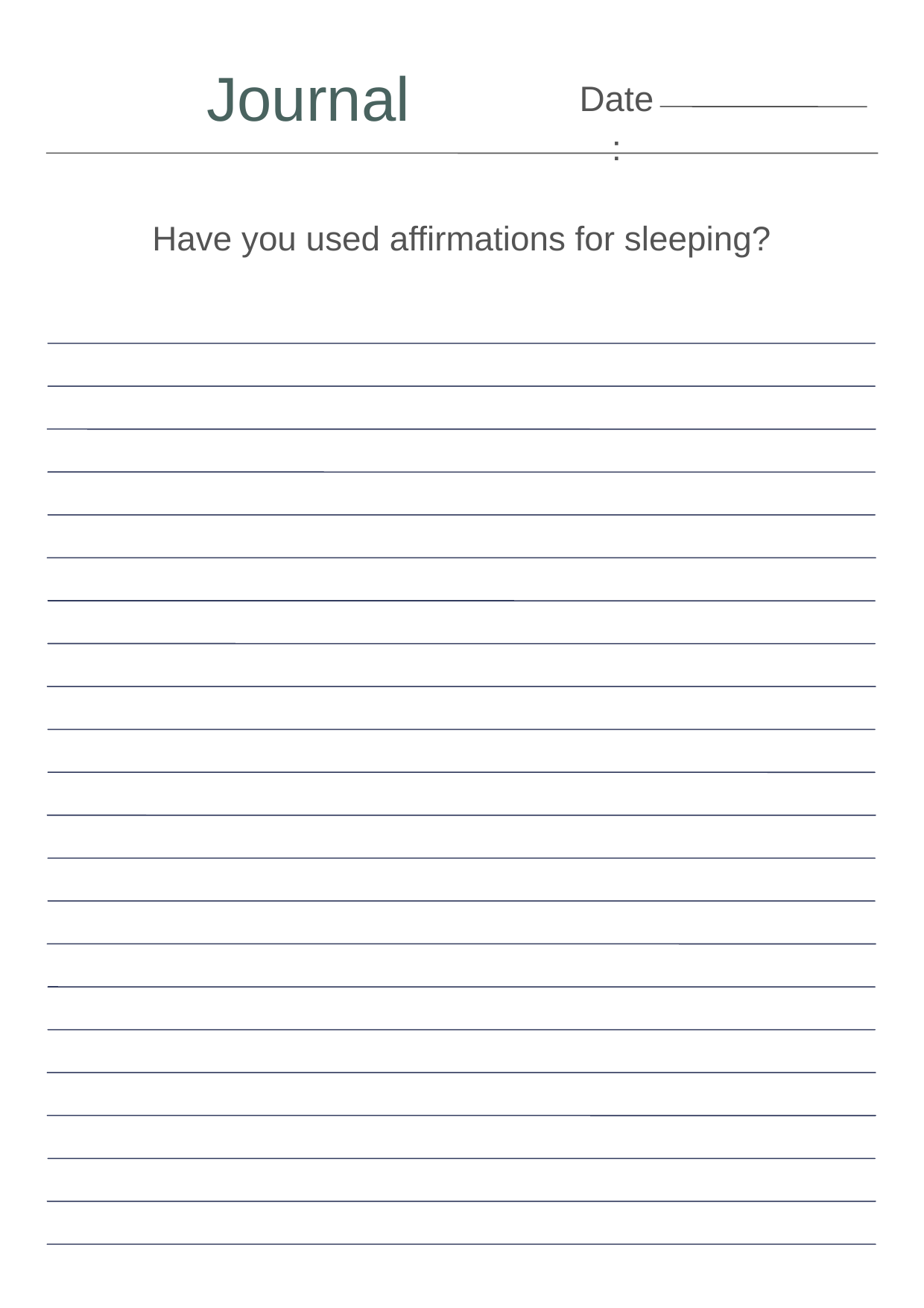

Journal
Date:

Have you used affirmations for sleeping?